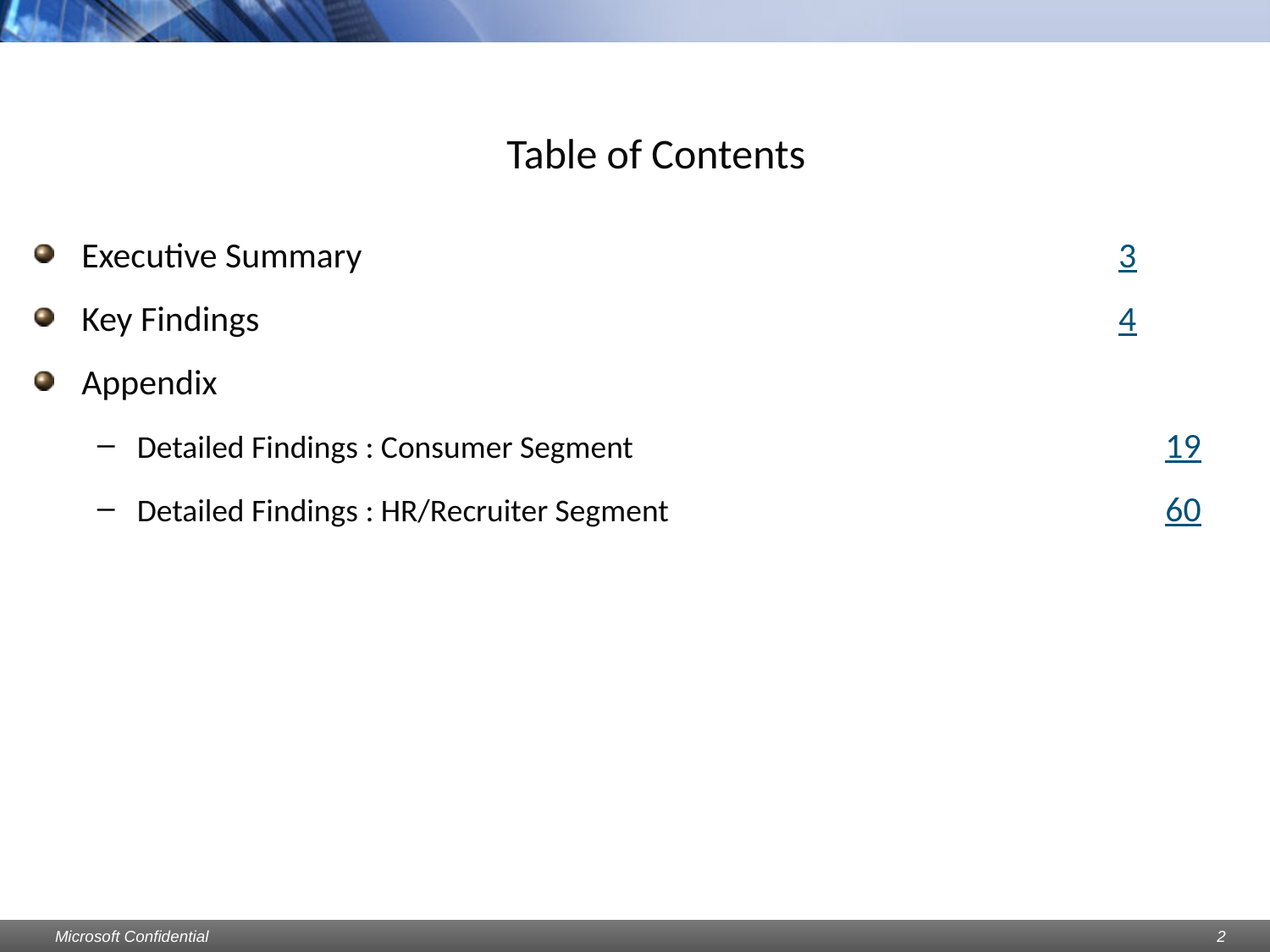

# Table of Contents
Executive Summary	3
Key Findings	4
Appendix
Detailed Findings : Consumer Segment	19
Detailed Findings : HR/Recruiter Segment	60